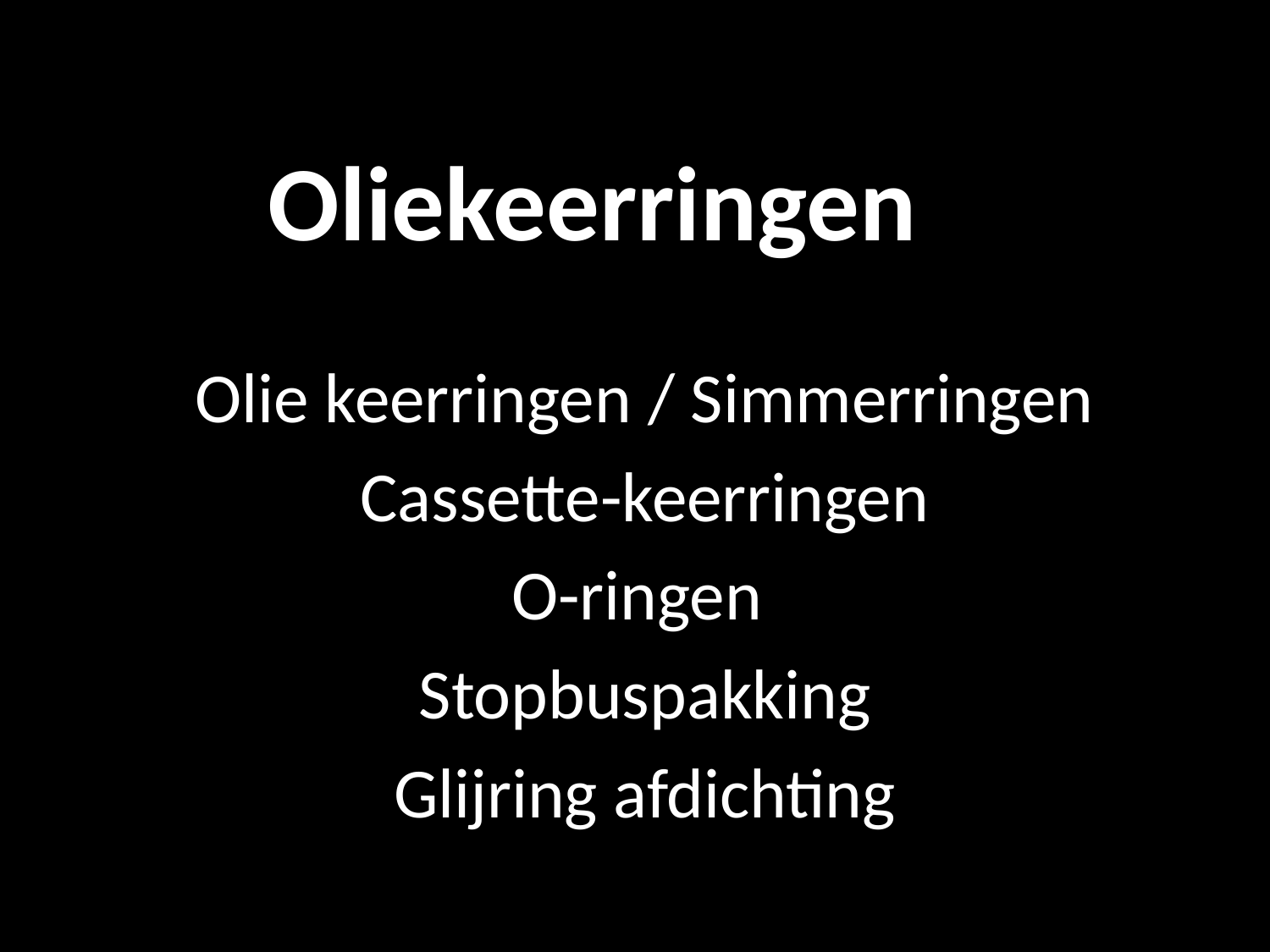

# Oliekeerringen
Olie keerringen / Simmerringen
Cassette-keerringen
O-ringen
Stopbuspakking
Glijring afdichting